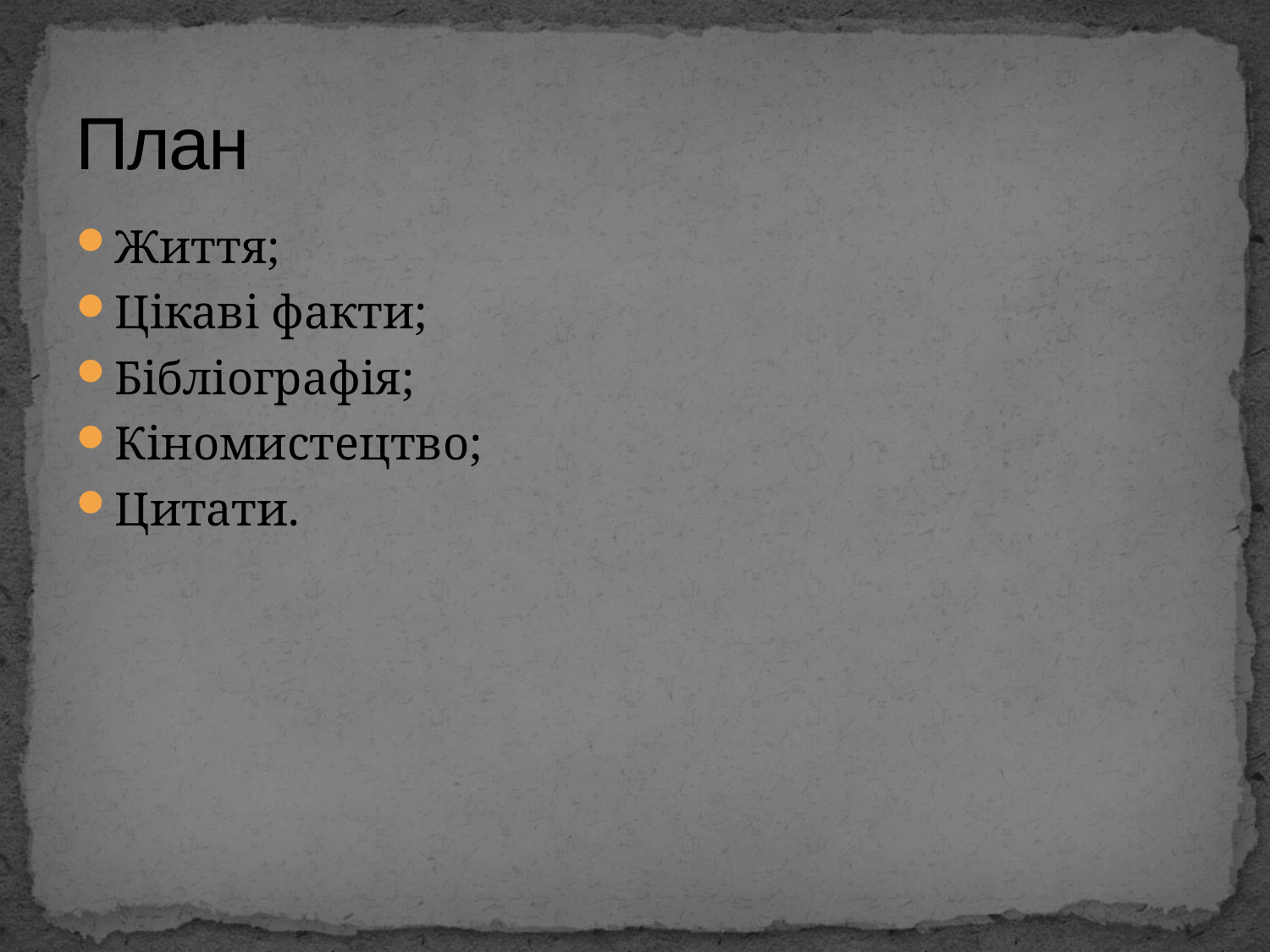

# План
Життя;
Цікаві факти;
Бібліографія;
Кіномистецтво;
Цитати.